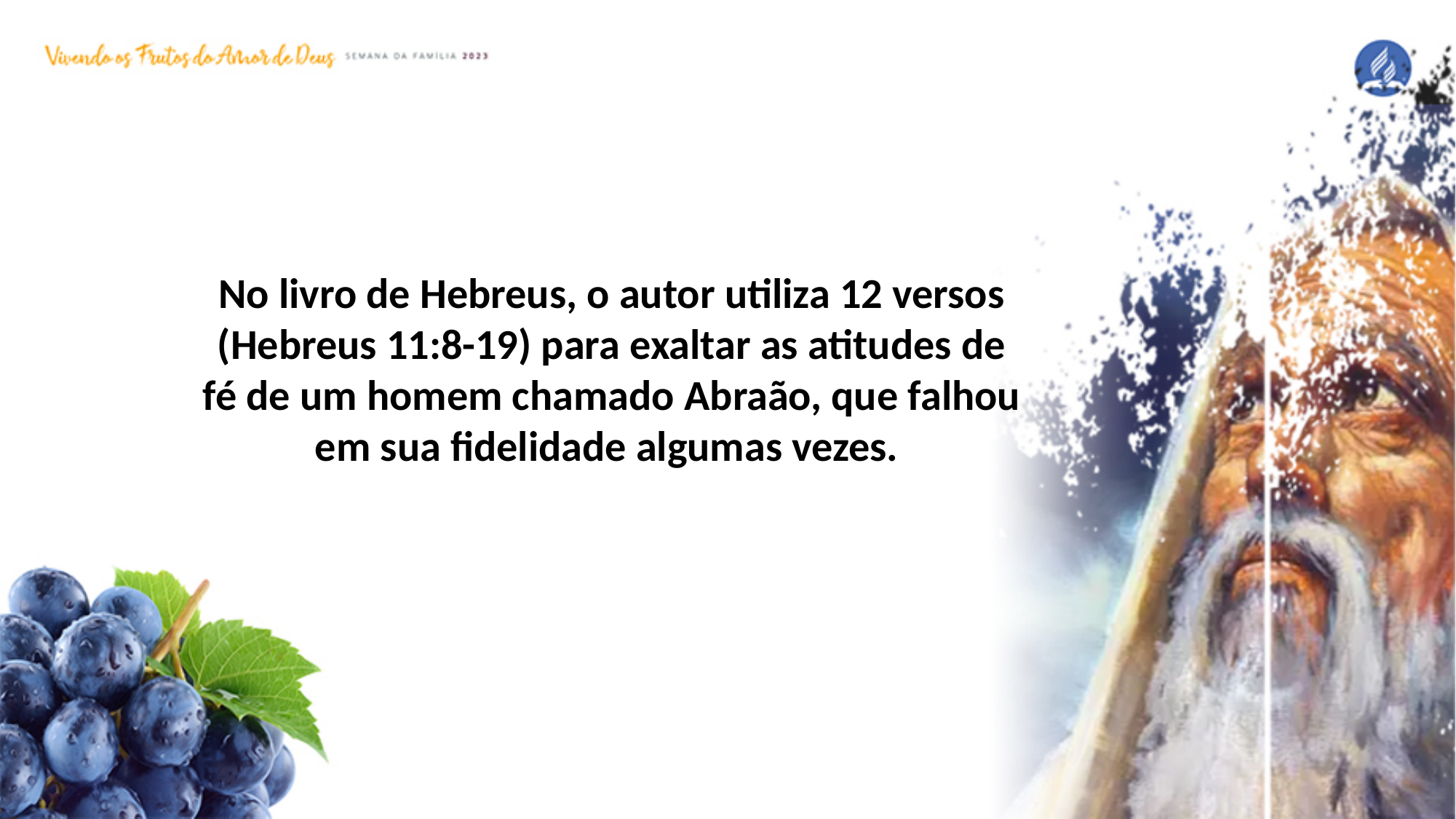

No livro de Hebreus, o autor utiliza 12 versos (Hebreus 11:8-19) para exaltar as atitudes de fé de um homem chamado Abraão, que falhou em sua fidelidade algumas vezes.